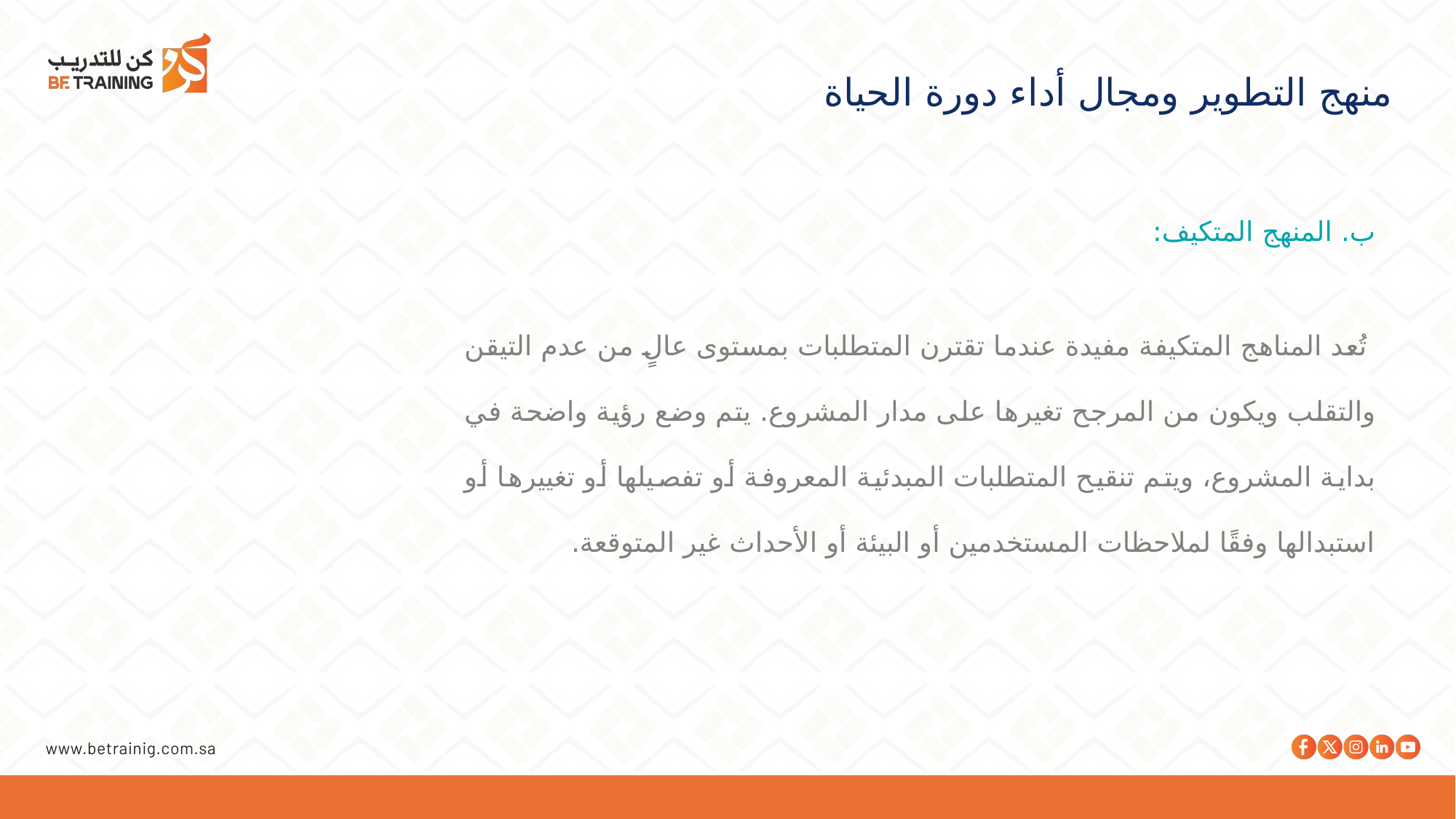

منهج التطوير ومجال أداء دورة الحياة
ب. المنهج المتكيف:

 تُعد المناهج المتكيفة مفيدة عندما تقترن المتطلبات بمستوى عالٍ من عدم التيقن والتقلب ويكون من المرجح تغيرها على مدار المشروع. يتم وضع رؤية واضحة في بداية المشروع، ويتم تنقيح المتطلبات المبدئية المعروفة أو تفصيلها أو تغييرها أو استبدالها وفقًا لملاحظات المستخدمين أو البيئة أو الأحداث غير المتوقعة.